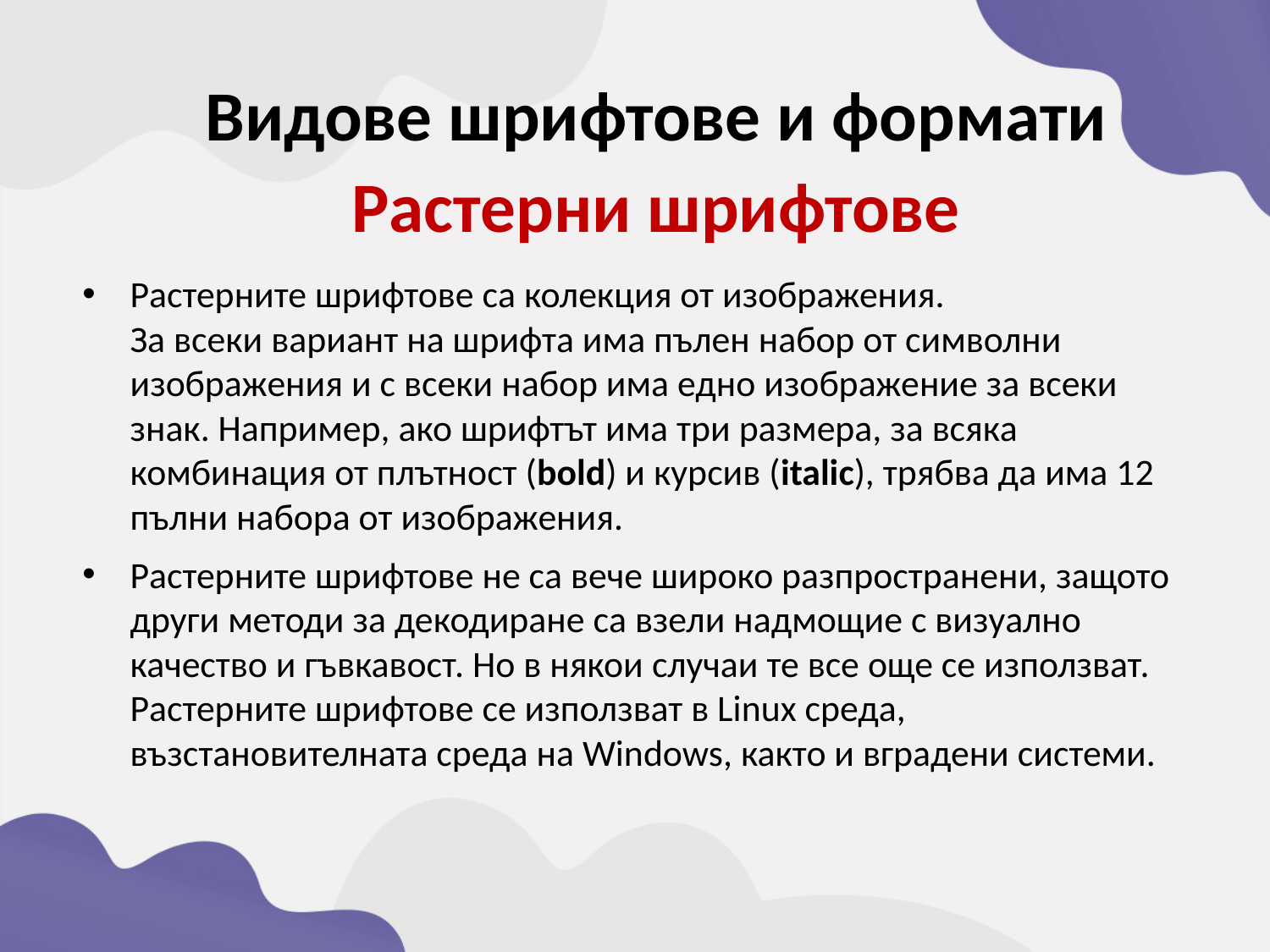

Видове шрифтове и формати

Растерни шрифтове

Растерните шрифтове са колекция от изображения.
За всеки вариант на шрифта има пълен набор от символни изображения и с всеки набор има едно изображение за всеки знак. Например, ако шрифтът има три размера, за всяка комбинация от плътност (bold) и курсив (italic), трябва да има 12 пълни набора от изображения.
Растерните шрифтове не са вече широко разпространени, защото други методи за декодиране са взели надмощие с визуално качество и гъвкавост. Но в някои случаи те все още се използват. Растерните шрифтове се използват в Linux среда, възстановителната среда на Windows, както и вградени системи.